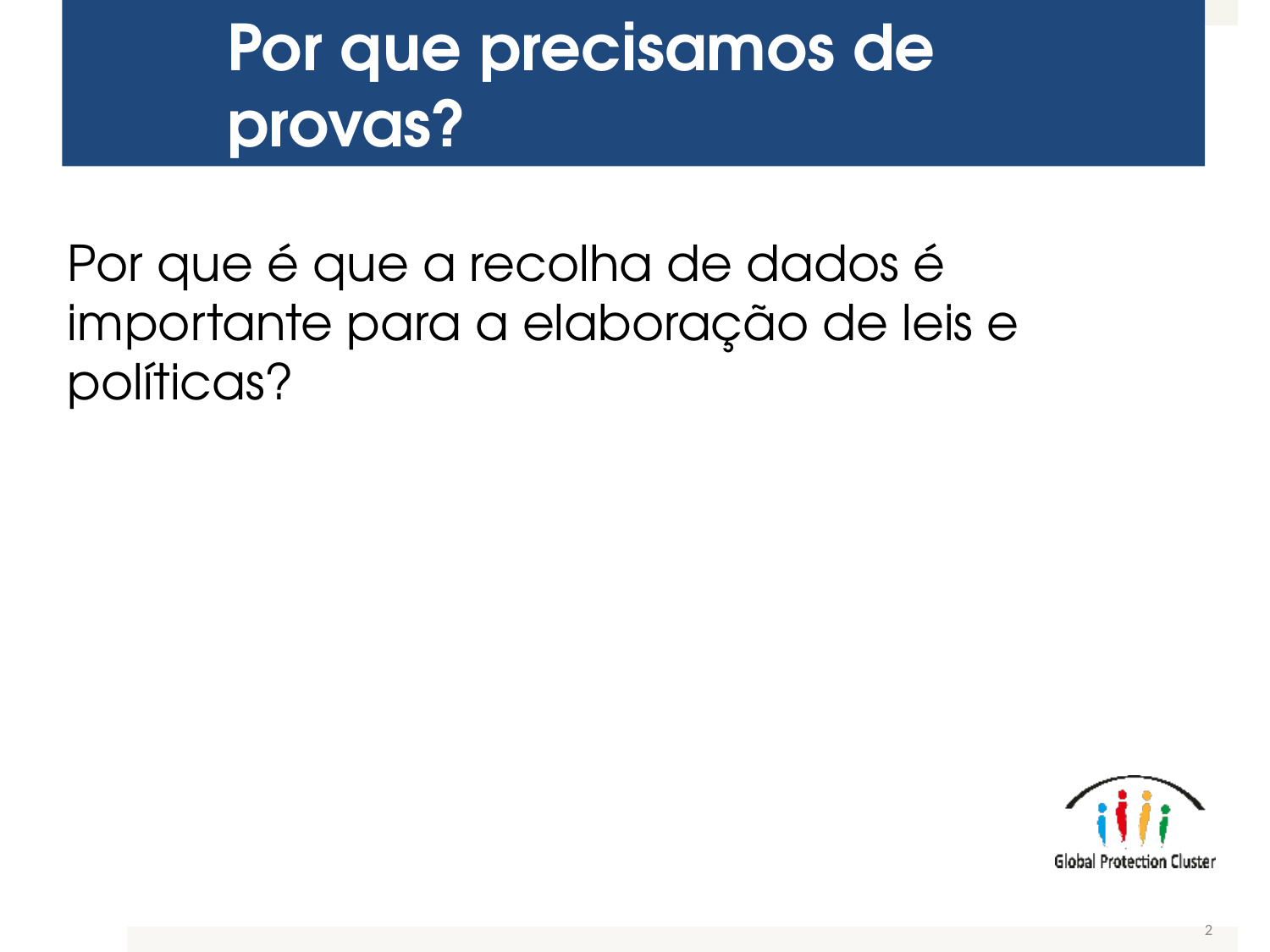

# Por que precisamos de provas?
Por que é que a recolha de dados é importante para a elaboração de leis e políticas?